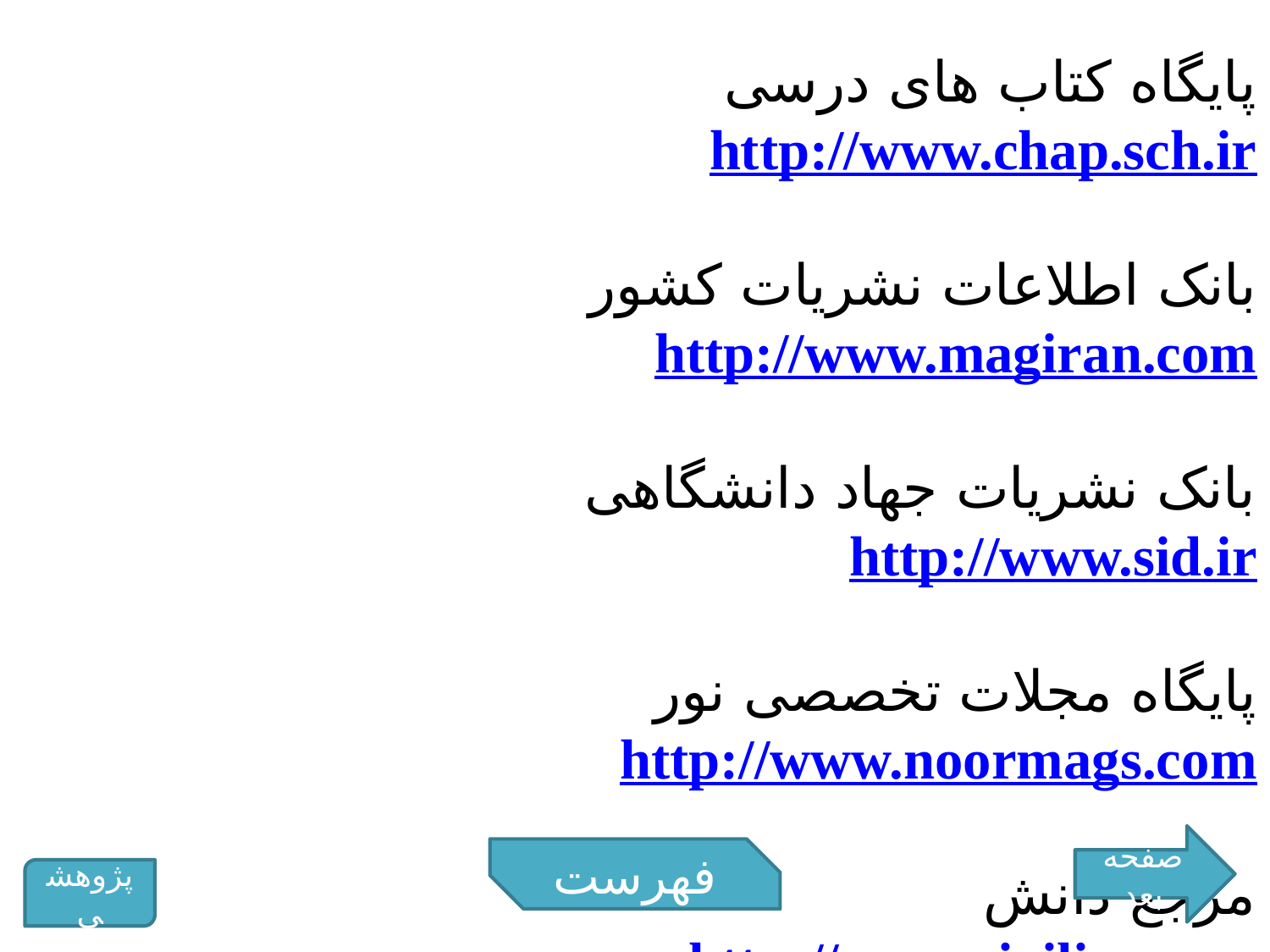

پایگاه کتاب های درسی                      http://www.chap.sch.ir

بانک اطلاعات نشریات کشور        http://www.magiran.com

بانک نشریات جهاد دانشگاهی                       http://www.sid.ir

پایگاه مجلات تخصصی نور         http://www.noormags.com

مرجع دانش                                       http://www.civilica.com

دفتر انتشارات کمک آموزشی رشد   http://www.roshdmag.ir

صفحه بعد
فهرست
پژوهشی